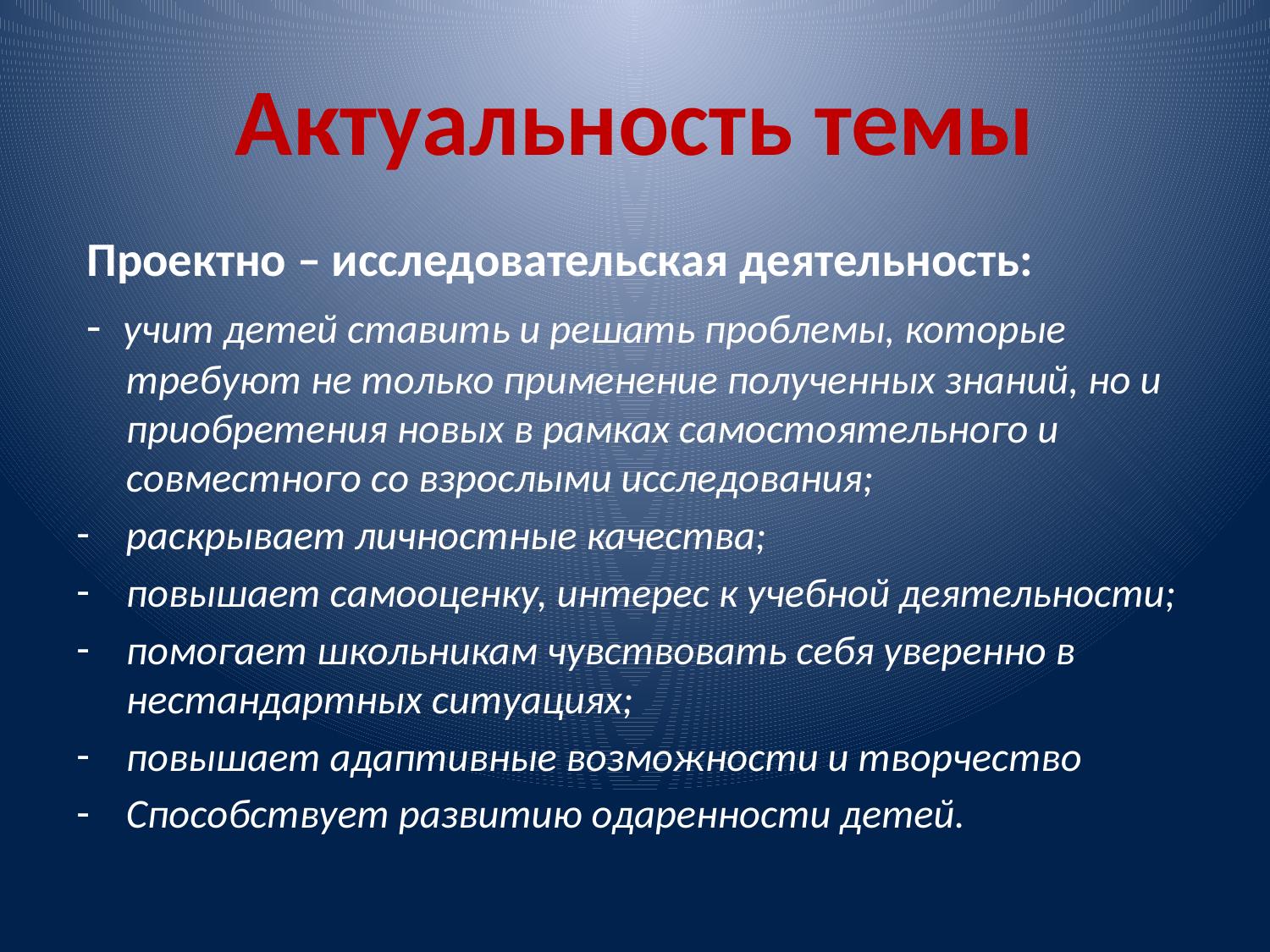

# Актуальность темы
 Проектно – исследовательская деятельность:
 -  учит детей ставить и решать проблемы, которые требуют не только применение полученных знаний, но и приобретения новых в рамках самостоятельного и совместного со взрослыми исследования;
раскрывает личностные качества;
повышает самооценку, интерес к учебной деятельности;
помогает школьникам чувствовать себя уверенно в нестандартных ситуациях;
повышает адаптивные возможности и творчество
Способствует развитию одаренности детей.